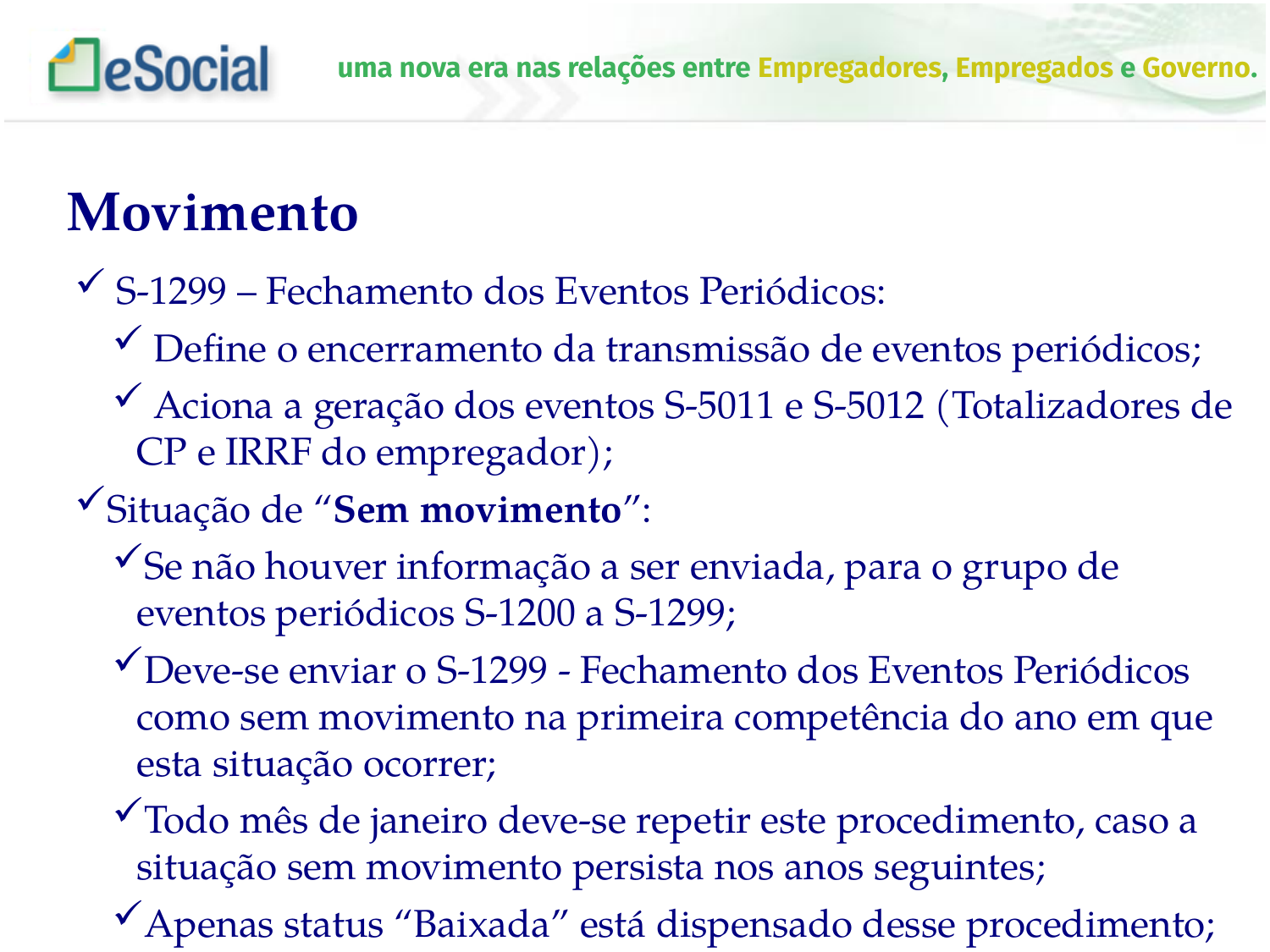

Movimento
 S-1299 – Fechamento dos Eventos Periódicos:
 Define o encerramento da transmissão de eventos periódicos;
 Aciona a geração dos eventos S-5011 e S-5012 (Totalizadores de CP e IRRF do empregador);
Situação de “Sem movimento”:
Se não houver informação a ser enviada, para o grupo de eventos periódicos S-1200 a S-1299;
Deve-se enviar o S-1299 - Fechamento dos Eventos Periódicos como sem movimento na primeira competência do ano em que esta situação ocorrer;
Todo mês de janeiro deve-se repetir este procedimento, caso a situação sem movimento persista nos anos seguintes;
Apenas status “Baixada” está dispensado desse procedimento;